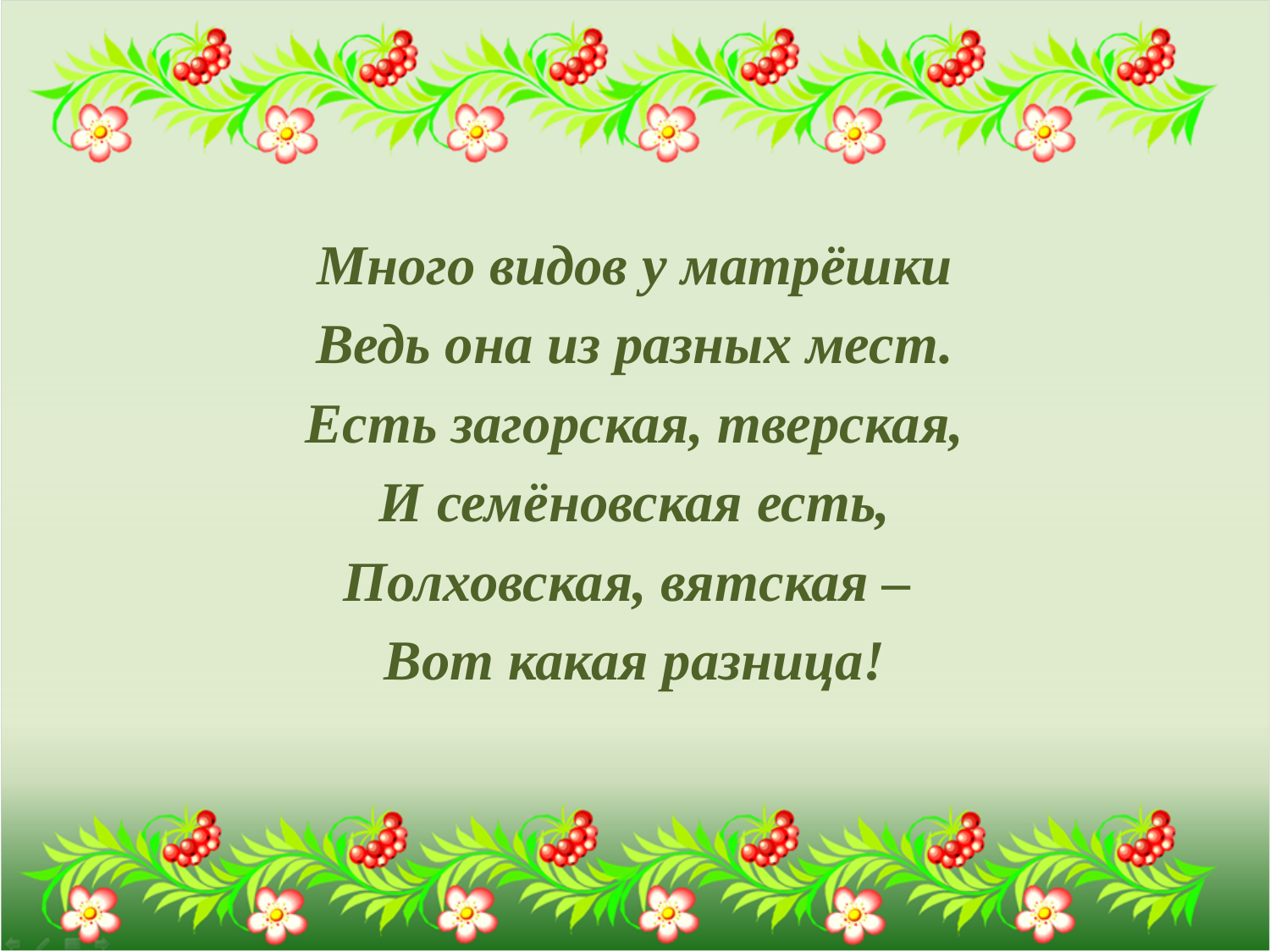

#
Много видов у матрёшки
Ведь она из разных мест.
Есть загорская, тверская,
И семёновская есть,
Полховская, вятская –
Вот какая разница!